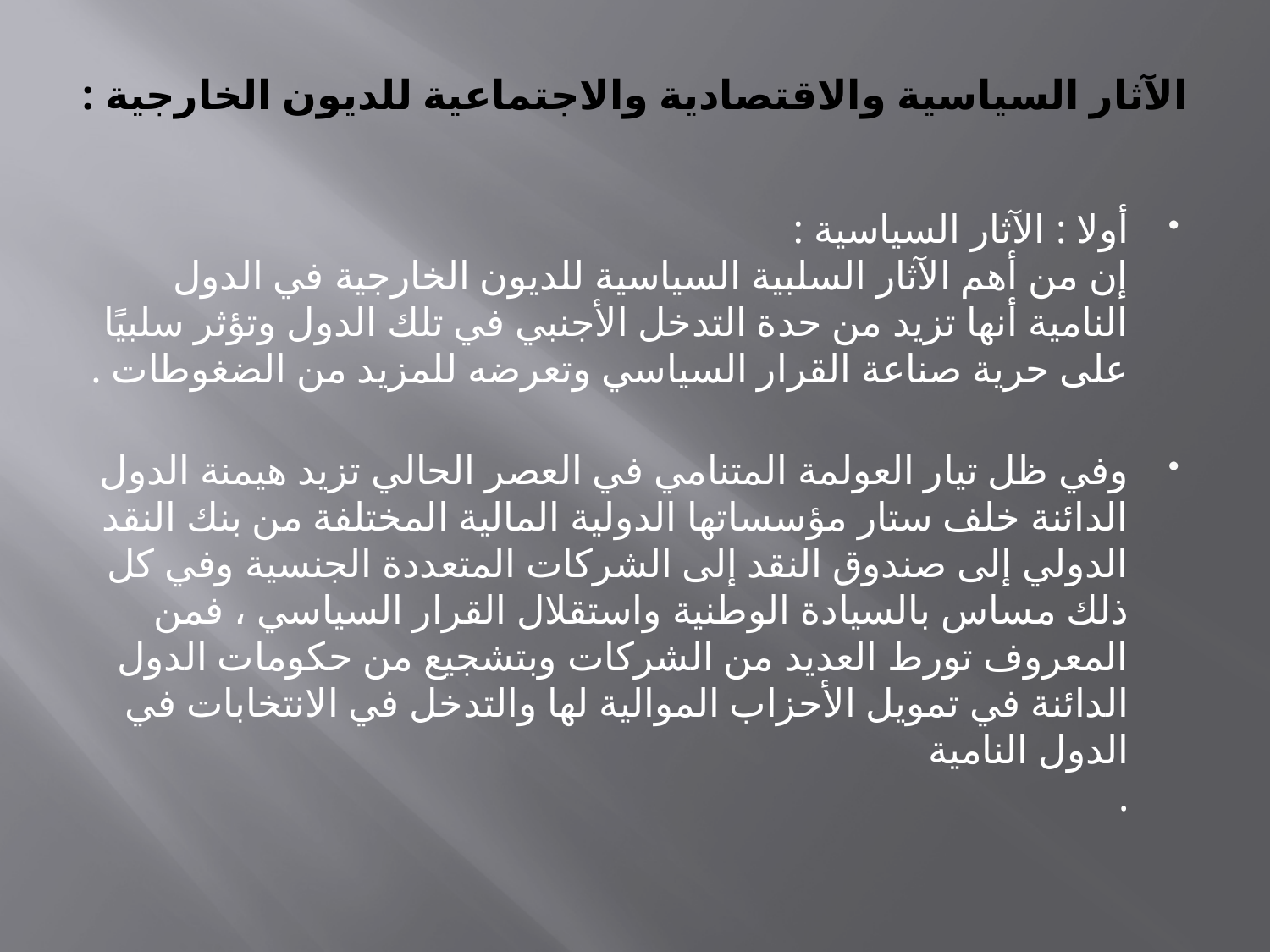

# الآثار السياسية والاقتصادية والاجتماعية للديون الخارجية :
أولا : الآثار السياسية :
إن من أهم الآثار السلبية السياسية للديون الخارجية في الدول النامية أنها تزيد من حدة التدخل الأجنبي في تلك الدول وتؤثر سلبيًا على حرية صناعة القرار السياسي وتعرضه للمزيد من الضغوطات .
وفي ظل تيار العولمة المتنامي في العصر الحالي تزيد هيمنة الدول الدائنة خلف ستار مؤسساتها الدولية المالية المختلفة من بنك النقد الدولي إلى صندوق النقد إلى الشركات المتعددة الجنسية وفي كل ذلك مساس بالسيادة الوطنية واستقلال القرار السياسي ، فمن المعروف تورط العديد من الشركات وبتشجيع من حكومات الدول الدائنة في تمويل الأحزاب الموالية لها والتدخل في الانتخابات في الدول النامية
.